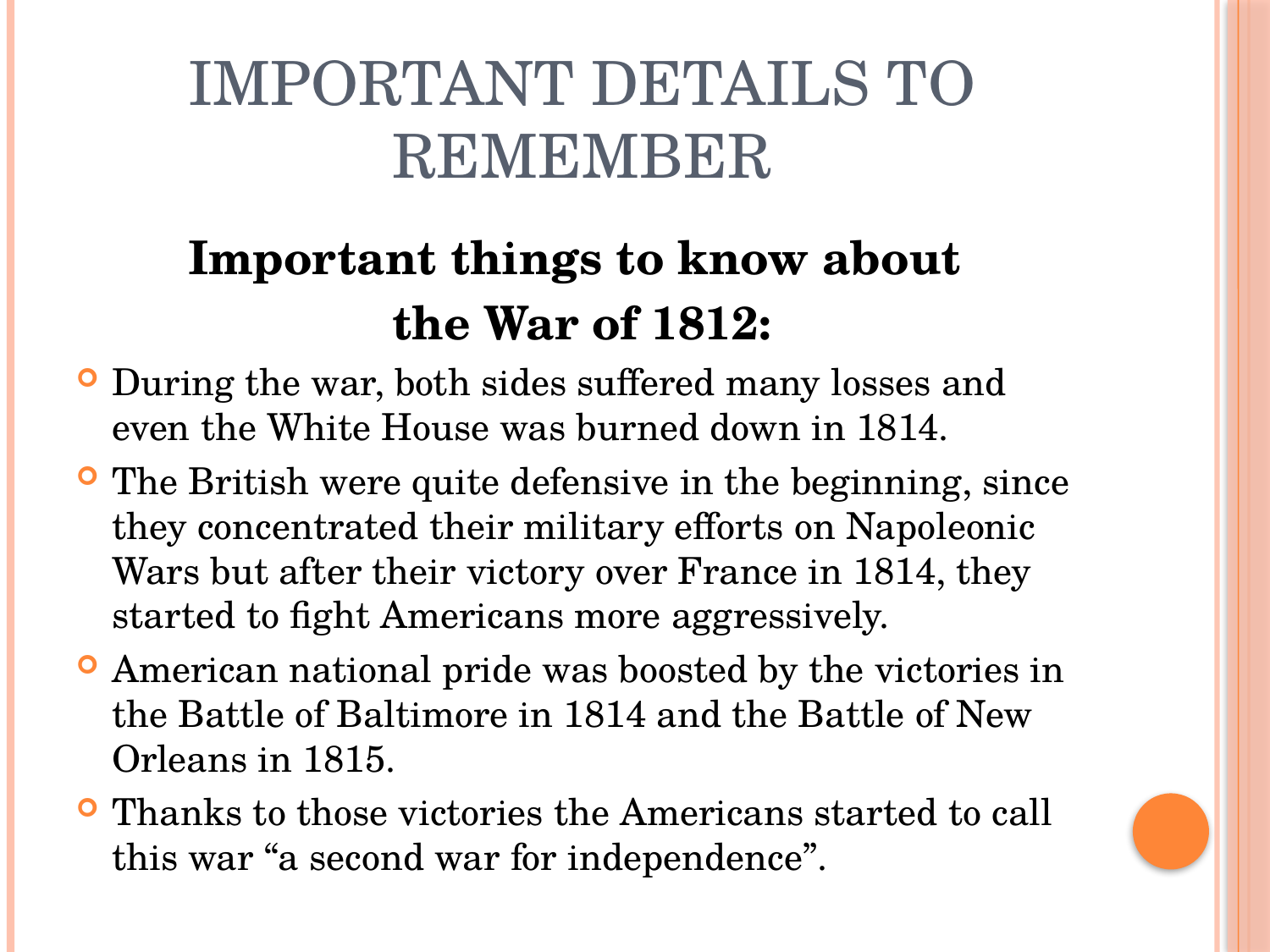

# Important details to remember
Important things to know about
the War of 1812:
During the war, both sides suffered many losses and even the White House was burned down in 1814.
The British were quite defensive in the beginning, since they concentrated their military efforts on Napoleonic Wars but after their victory over France in 1814, they started to fight Americans more aggressively.
American national pride was boosted by the victories in the Battle of Baltimore in 1814 and the Battle of New Orleans in 1815.
Thanks to those victories the Americans started to call this war “a second war for independence”.